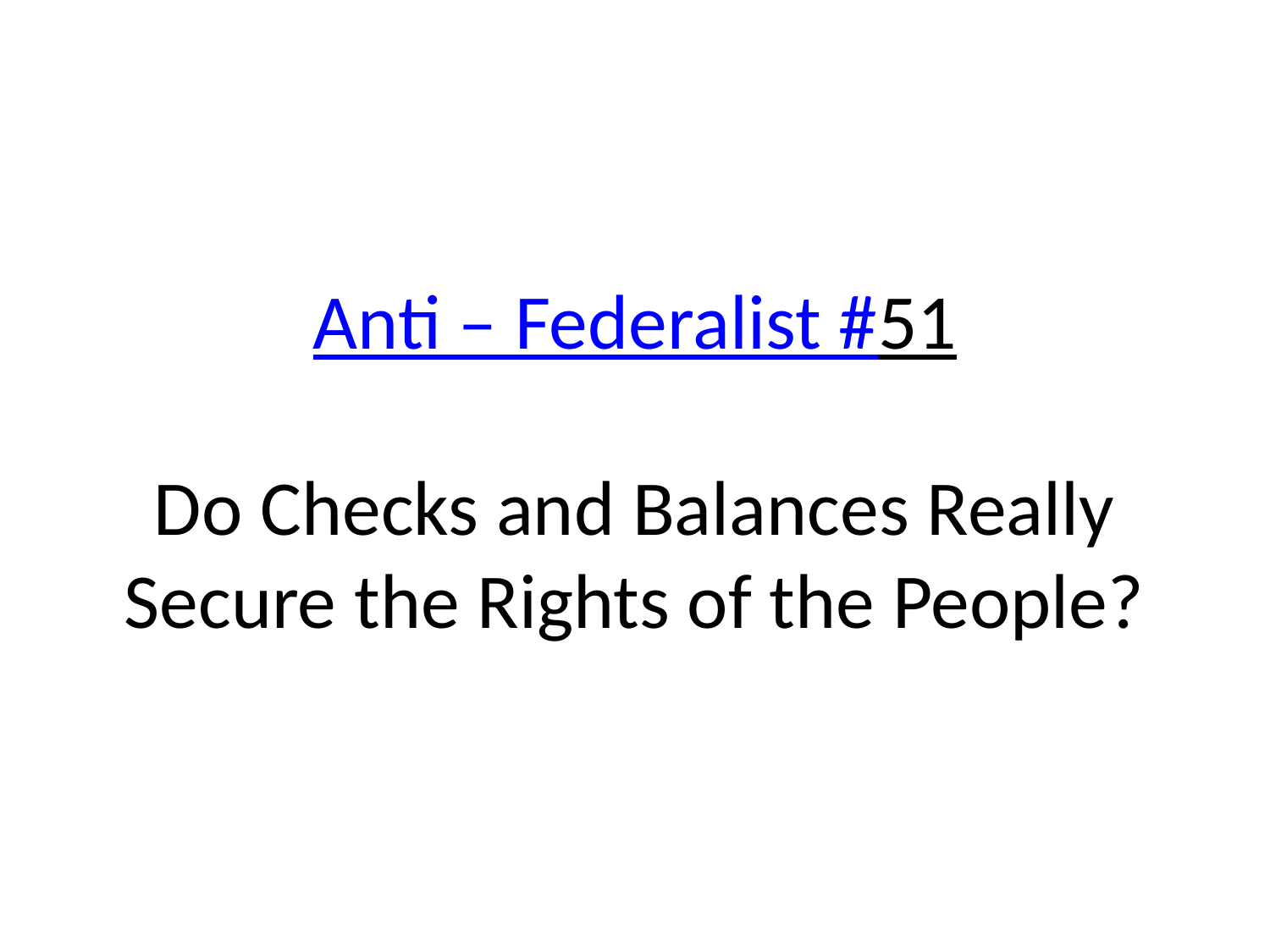

# Anti – Federalist #51 Do Checks and Balances Really Secure the Rights of the People?